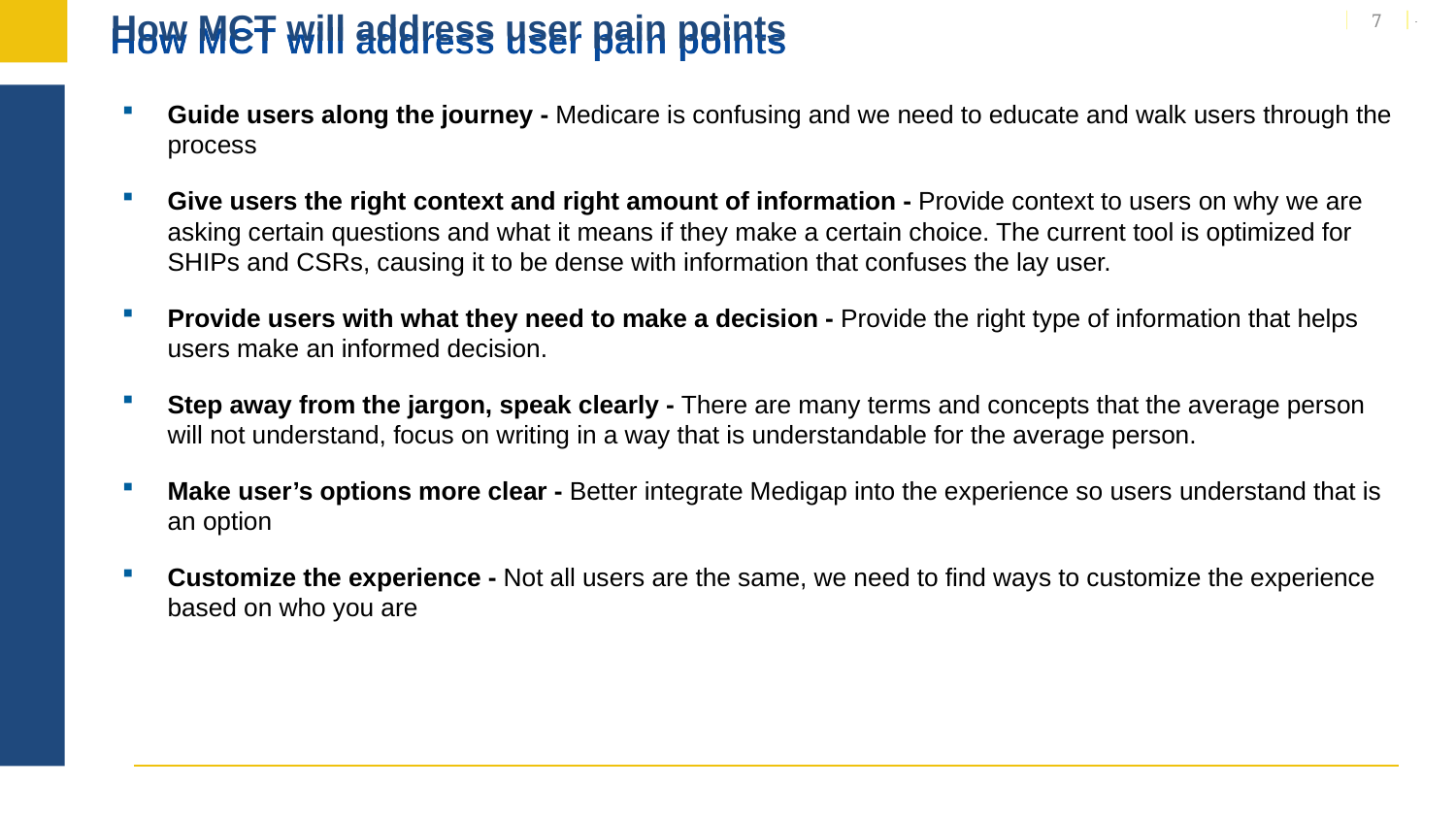

# How MCT will address user pain points
7
Guide users along the journey - Medicare is confusing and we need to educate and walk users through the process
Give users the right context and right amount of information - Provide context to users on why we are asking certain questions and what it means if they make a certain choice. The current tool is optimized for SHIPs and CSRs, causing it to be dense with information that confuses the lay user.
Provide users with what they need to make a decision - Provide the right type of information that helps users make an informed decision.
Step away from the jargon, speak clearly - There are many terms and concepts that the average person will not understand, focus on writing in a way that is understandable for the average person.
Make user’s options more clear - Better integrate Medigap into the experience so users understand that is an option
Customize the experience - Not all users are the same, we need to find ways to customize the experience based on who you are